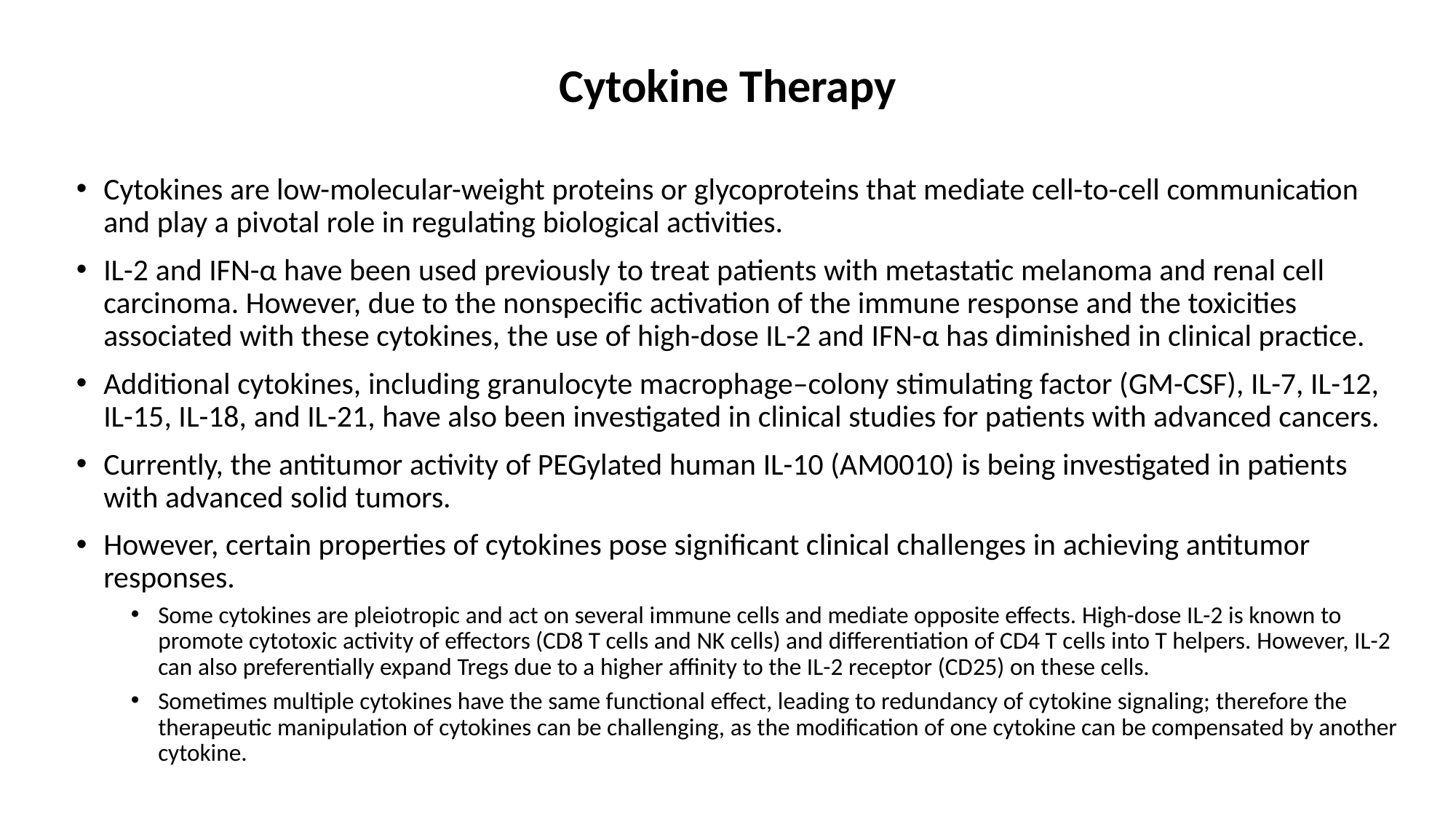

# Cytokine Therapy
Cytokines are low-molecular-weight proteins or glycoproteins that mediate cell-to-cell communication and play a pivotal role in regulating biological activities.
IL-2 and IFN-α have been used previously to treat patients with metastatic melanoma and renal cell carcinoma. However, due to the nonspecific activation of the immune response and the toxicities associated with these cytokines, the use of high-dose IL-2 and IFN-α has diminished in clinical practice.
Additional cytokines, including granulocyte macrophage–colony stimulating factor (GM-CSF), IL-7, IL-12, IL-15, IL-18, and IL-21, have also been investigated in clinical studies for patients with advanced cancers.
Currently, the antitumor activity of PEGylated human IL-10 (AM0010) is being investigated in patients with advanced solid tumors.
However, certain properties of cytokines pose significant clinical challenges in achieving antitumor responses.
Some cytokines are pleiotropic and act on several immune cells and mediate opposite effects. High-dose IL-2 is known to promote cytotoxic activity of effectors (CD8 T cells and NK cells) and differentiation of CD4 T cells into T helpers. However, IL-2 can also preferentially expand Tregs due to a higher affinity to the IL-2 receptor (CD25) on these cells.
Sometimes multiple cytokines have the same functional effect, leading to redundancy of cytokine signaling; therefore the therapeutic manipulation of cytokines can be challenging, as the modification of one cytokine can be compensated by another cytokine.